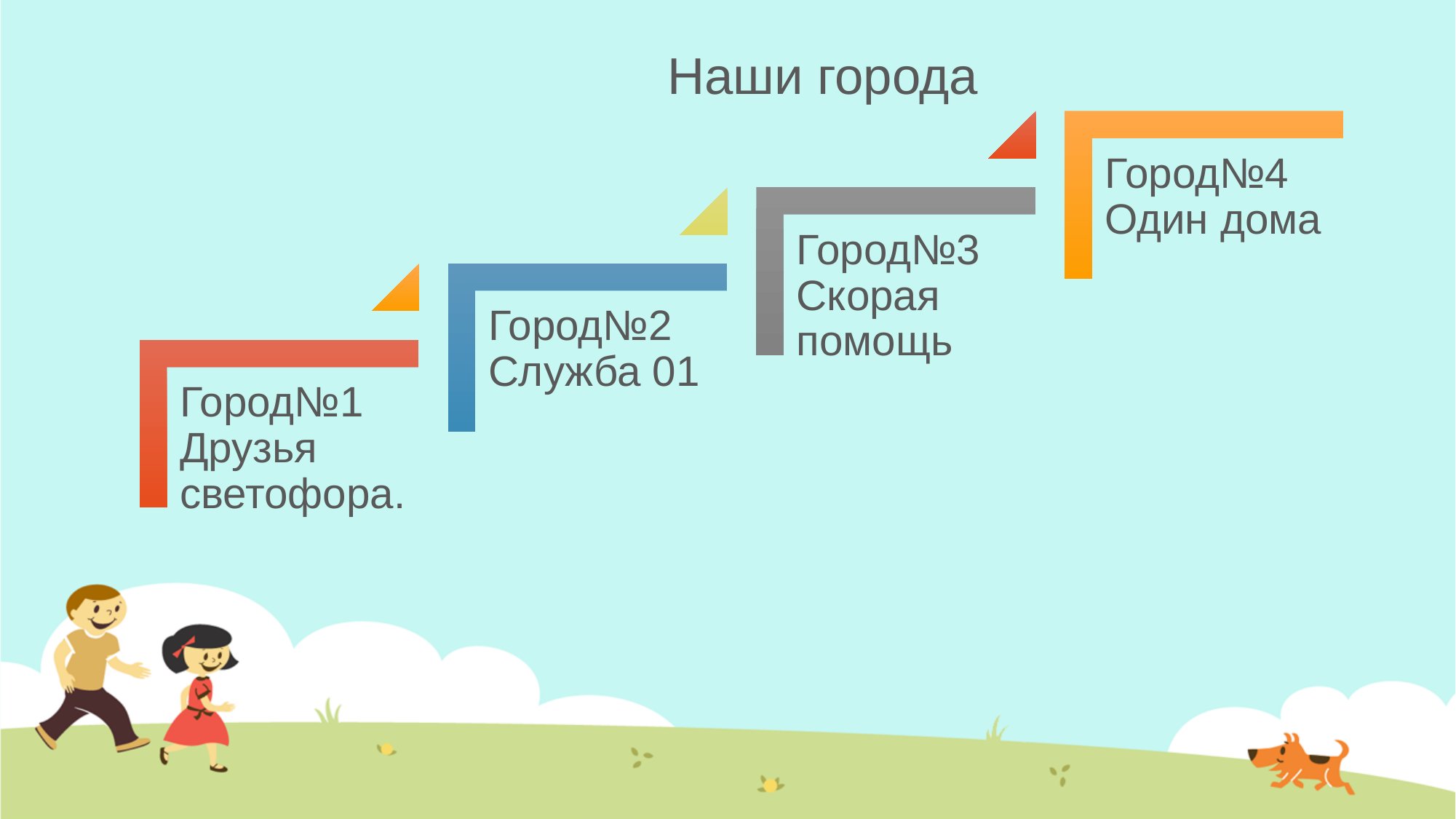

# Наши города
Город№1
Друзья светофора.
Город№2
Служба 01
Город№3
Скорая помощь
Город№4
Один дома